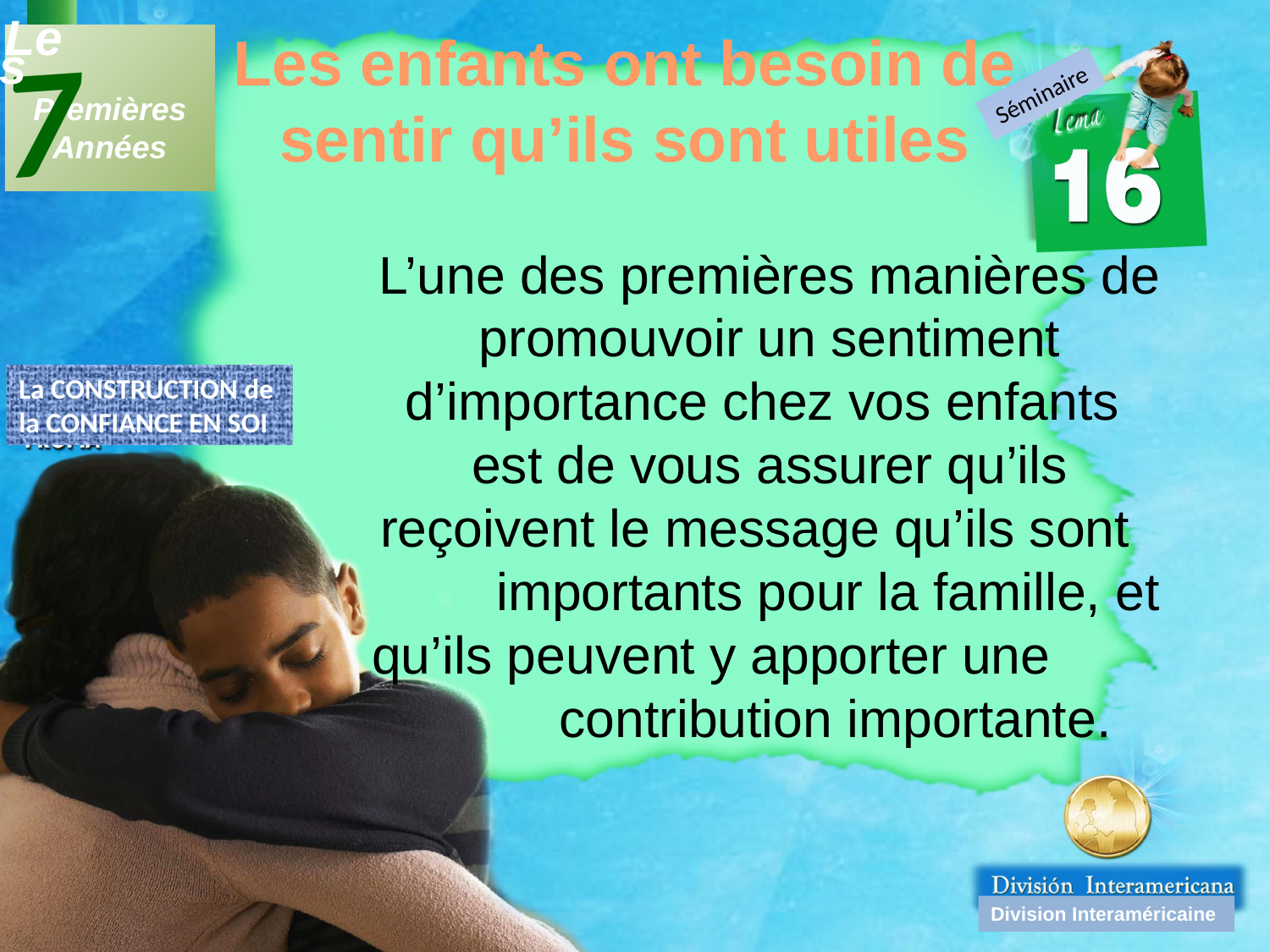

7
Les
         Premières
Années
Les enfants ont besoin de sentir qu’ils sont utiles
Séminaire
L’une des premières manières de promouvoir un sentiment d’importance chez vos enfants  est de vous assurer qu’ils reçoivent le message qu’ils sont
        importants pour la famille, et qu’ils peuvent y apporter une                  contribution importante.
La CONSTRUCTION de
la CONFIANCE EN SOI
Division Interaméricaine